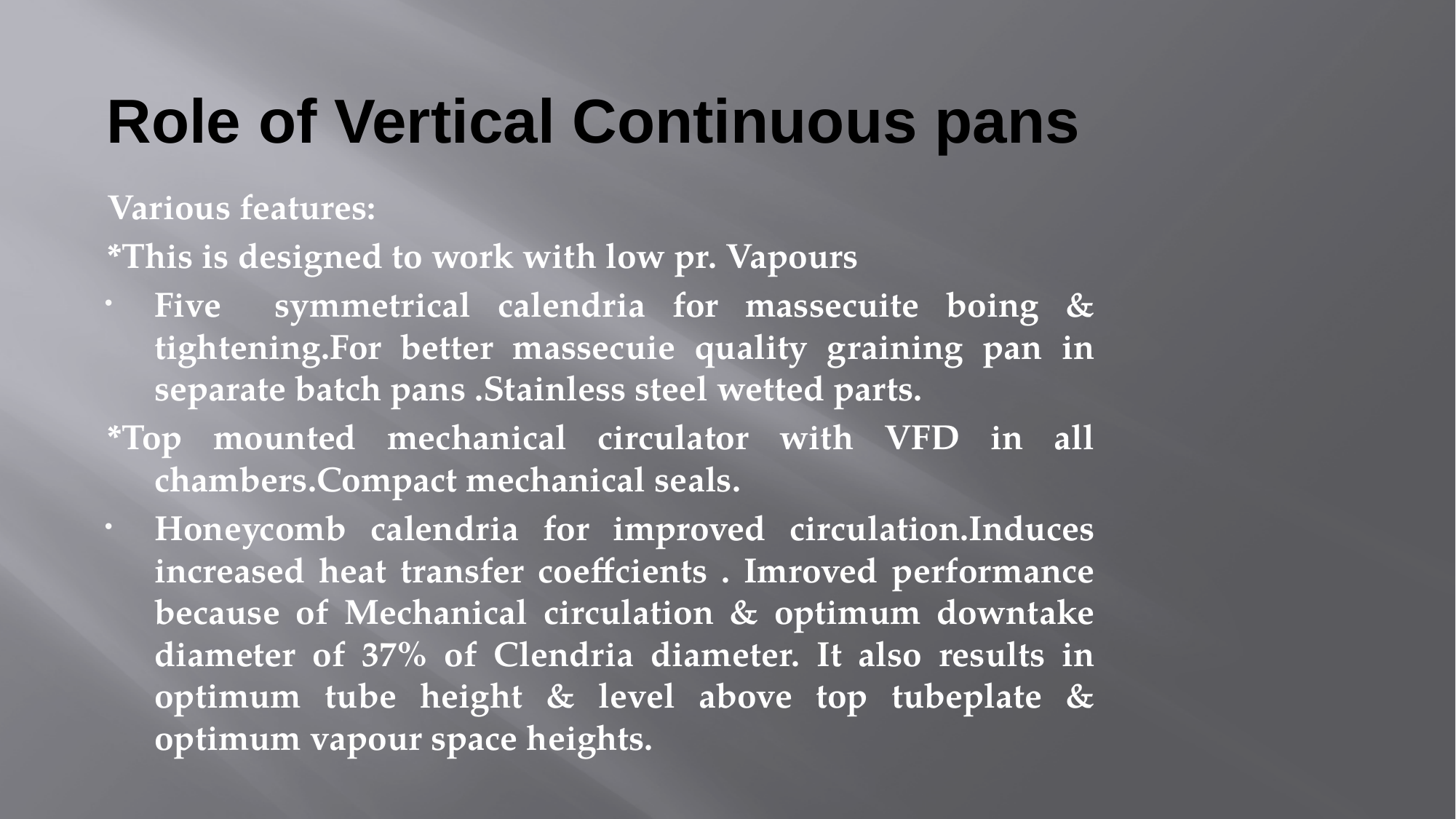

# Role of Vertical Continuous pans
Various features:
*This is designed to work with low pr. Vapours
Five  symmetrical calendria for massecuite boing & tightening.For better massecuie quality graining pan in separate batch pans .Stainless steel wetted parts.
*Top mounted mechanical circulator with VFD in all chambers.Compact mechanical seals.
Honeycomb calendria for improved circulation.Induces increased heat transfer coeffcients . Imroved performance because of Mechanical circulation & optimum downtake diameter of 37% of Clendria diameter. It also results in optimum tube height & level above top tubeplate & optimum vapour space heights.